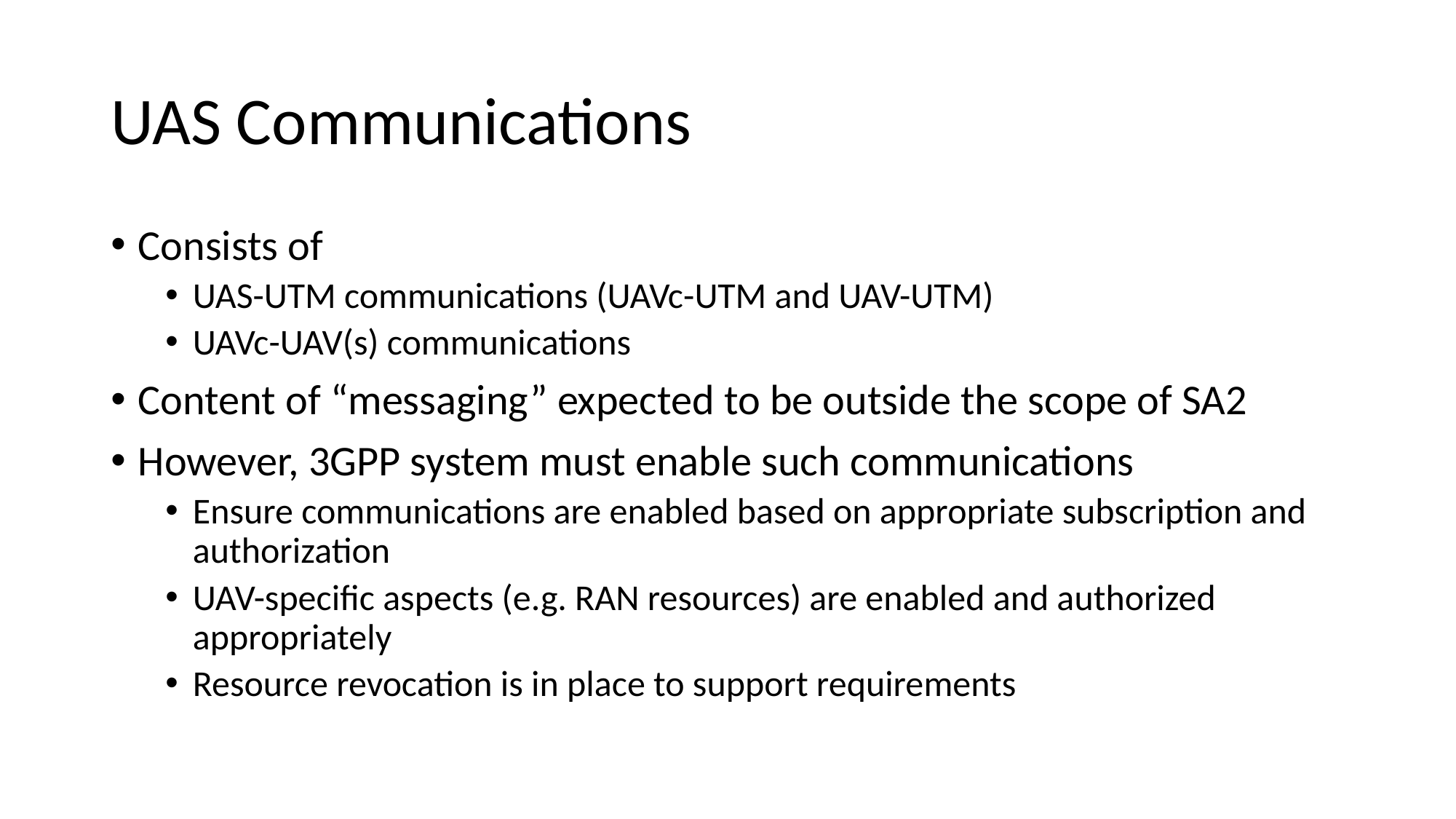

# UAS Communications
Consists of
UAS-UTM communications (UAVc-UTM and UAV-UTM)
UAVc-UAV(s) communications
Content of “messaging” expected to be outside the scope of SA2
However, 3GPP system must enable such communications
Ensure communications are enabled based on appropriate subscription and authorization
UAV-specific aspects (e.g. RAN resources) are enabled and authorized appropriately
Resource revocation is in place to support requirements